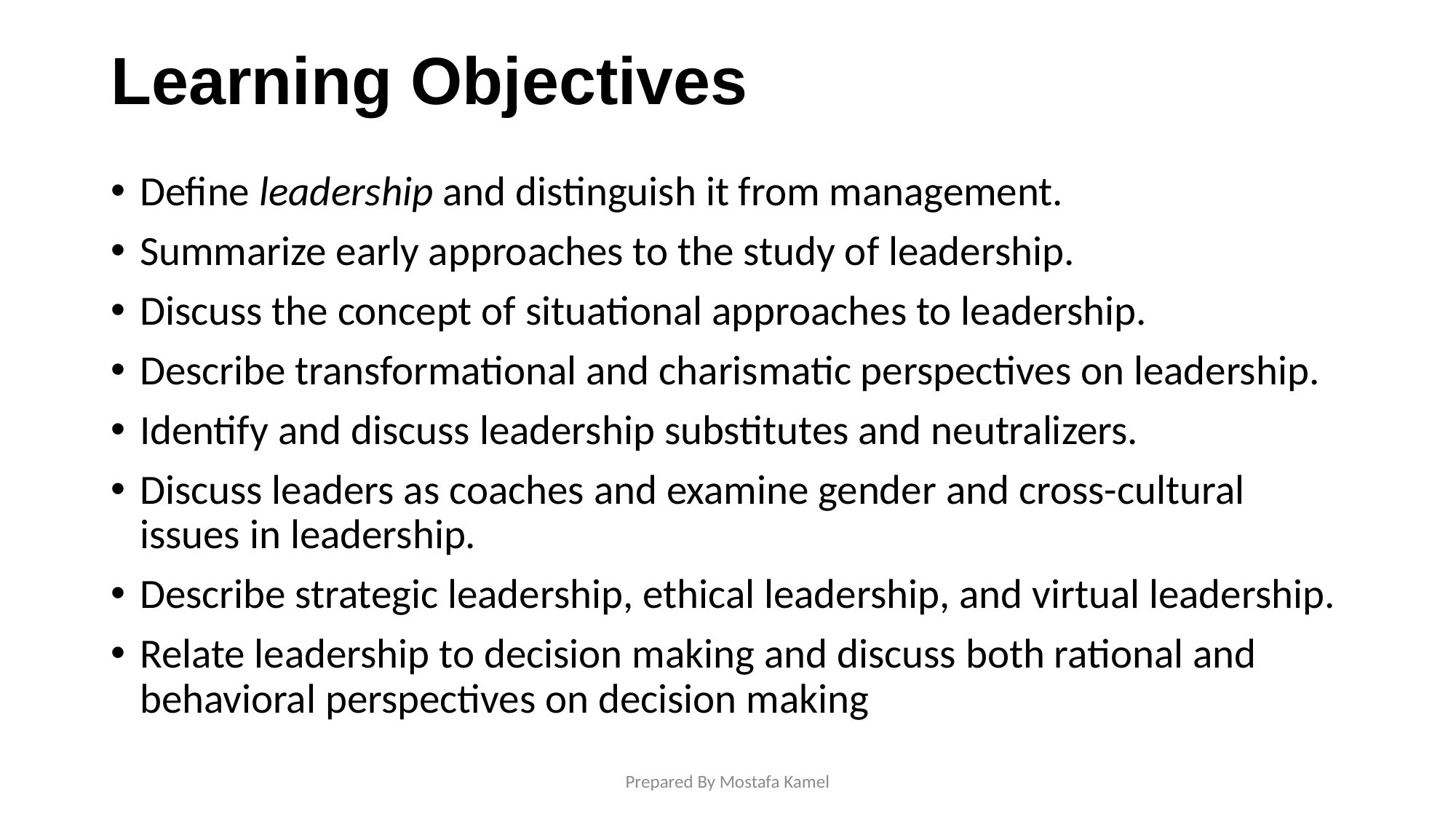

# Learning Objectives
Define leadership and distinguish it from management.
Summarize early approaches to the study of leadership.
Discuss the concept of situational approaches to leadership.
Describe transformational and charismatic perspectives on leadership.
Identify and discuss leadership substitutes and neutralizers.
Discuss leaders as coaches and examine gender and cross-cultural issues in leadership.
Describe strategic leadership, ethical leadership, and virtual leadership.
Relate leadership to decision making and discuss both rational and behavioral perspectives on decision making
Prepared By Mostafa Kamel